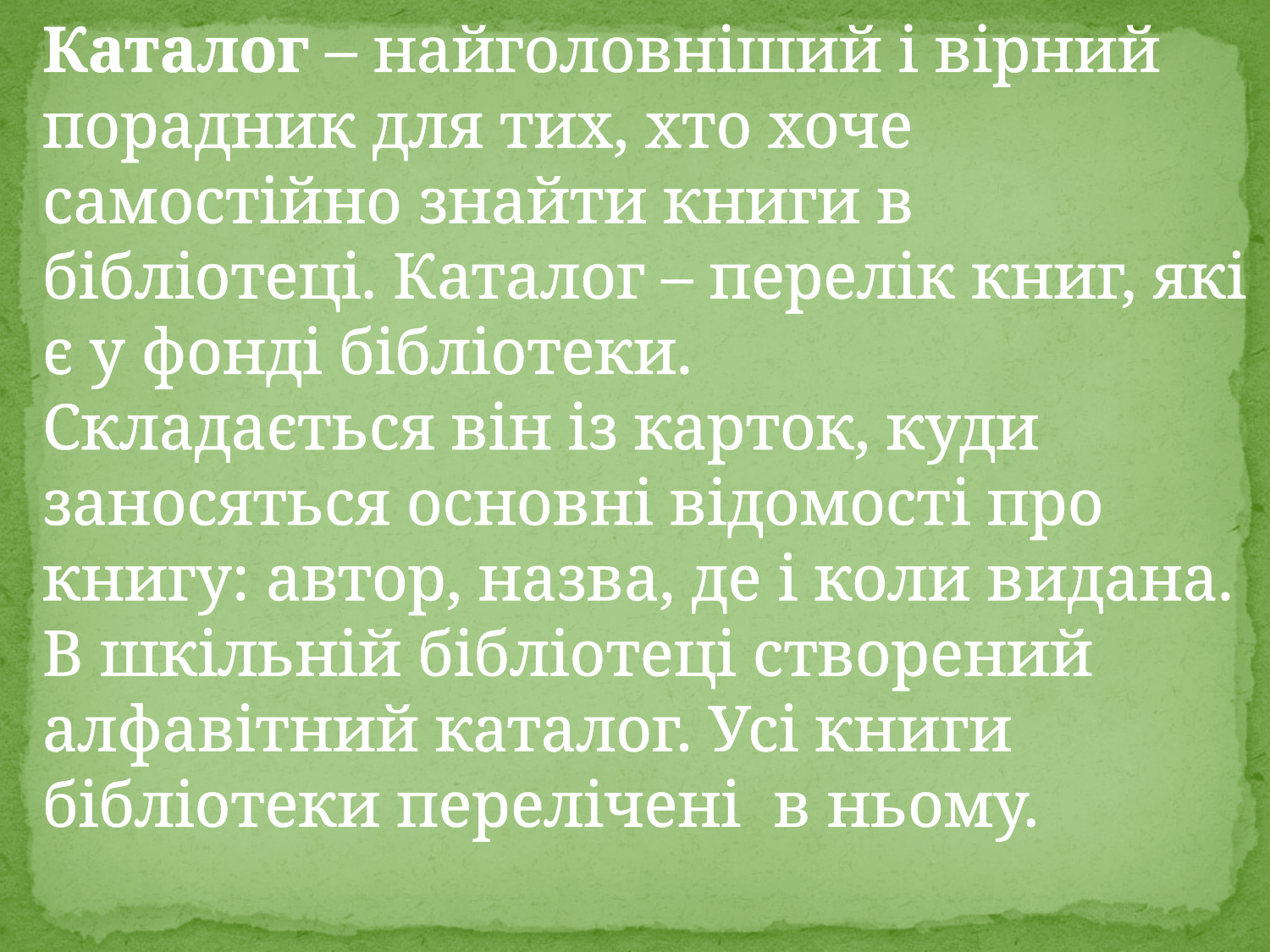

# Каталог – найголовніший і вірний порадник для тих, хто хоче самостійно знайти книги в бібліотеці. Каталог – перелік книг, які є у фонді бібліотеки. Складається він із карток, куди заносяться основні відомості про книгу: автор, назва, де і коли видана. В шкільній бібліотеці створений алфавітний каталог. Усі книги бібліотеки перелічені  в ньому.